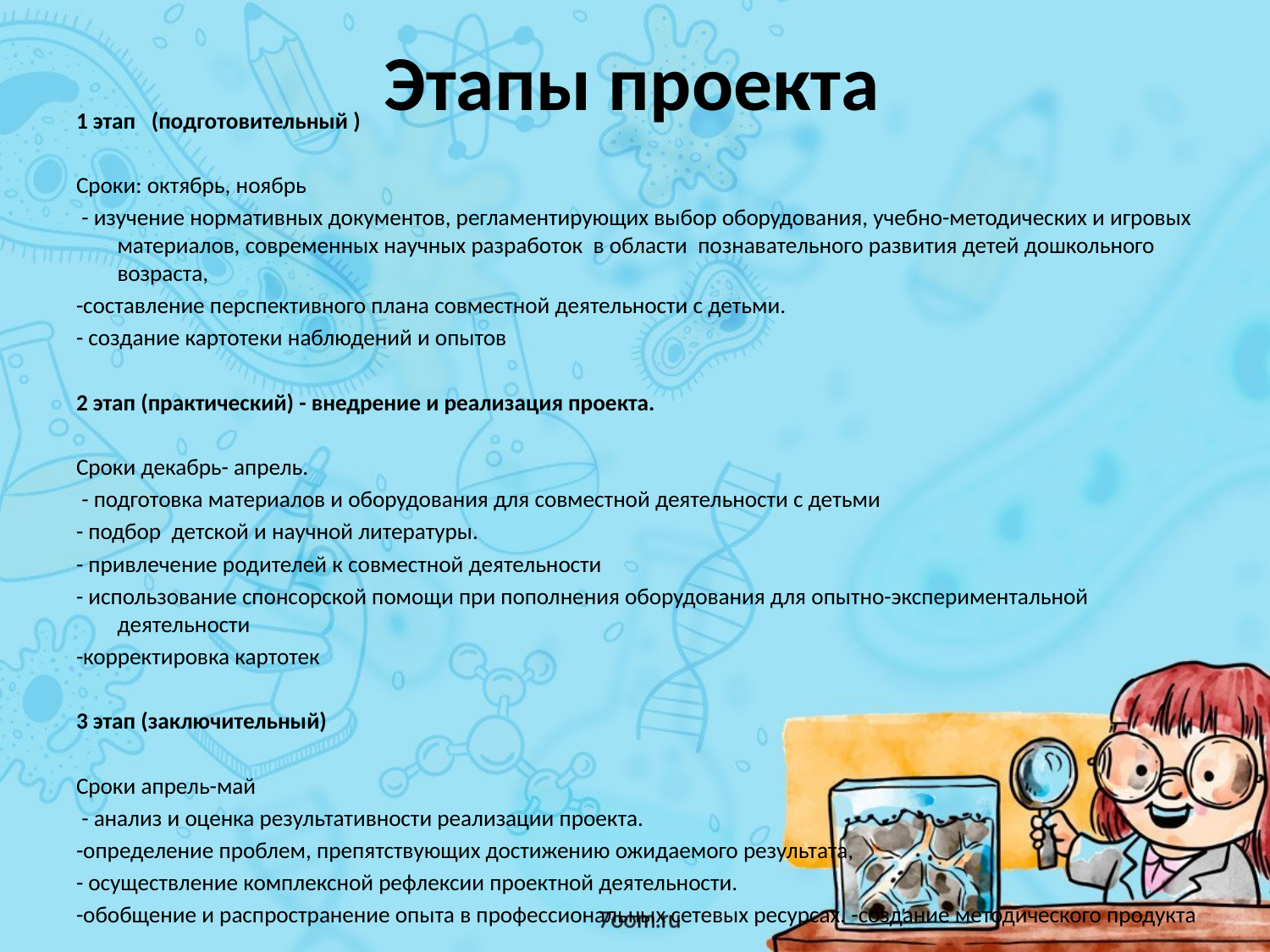

# Этапы проекта
1 этап   (подготовительный )

Сроки: октябрь, ноябрь
 - изучение нормативных документов, регламентирующих выбор оборудования, учебно-методических и игровых материалов, современных научных разработок  в области  познавательного развития детей дошкольного возраста,
-составление перспективного плана совместной деятельности с детьми.
- создание картотеки наблюдений и опытов

2 этап (практический) - внедрение и реализация проекта.

Сроки декабрь- апрель.
 - подготовка материалов и оборудования для совместной деятельности с детьми
- подбор  детской и научной литературы.
- привлечение родителей к совместной деятельности
- использование спонсорской помощи при пополнения оборудования для опытно-экспериментальной деятельности
-корректировка картотек

3 этап (заключительный)

Сроки апрель-май
 - анализ и оценка результативности реализации проекта.
-определение проблем, препятствующих достижению ожидаемого результата,
- осуществление комплексной рефлексии проектной деятельности.
-обобщение и распространение опыта в профессиональных сетевых ресурсах. -создание методического продукта